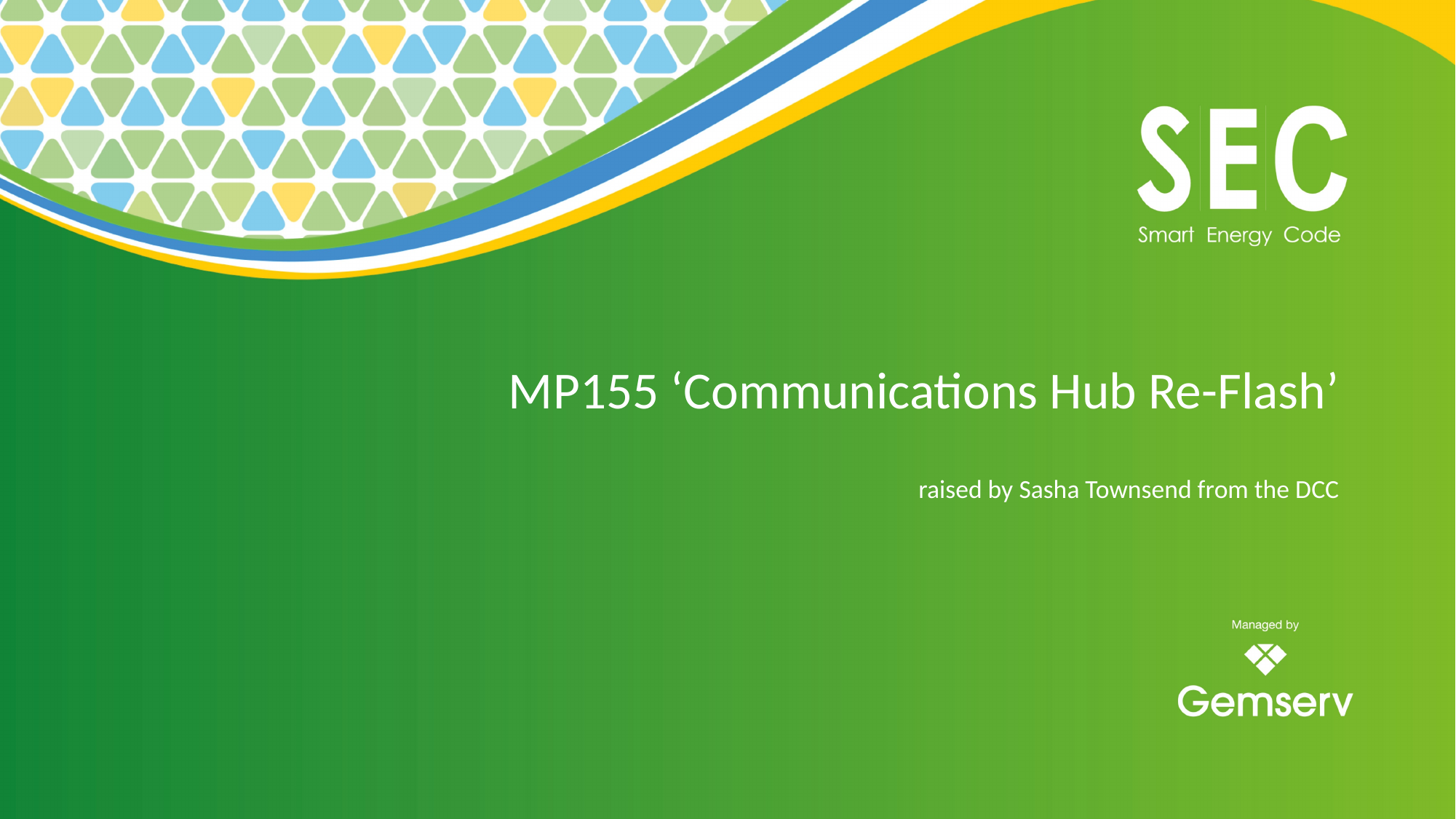

# MP155 ‘Communications Hub Re-Flash’ raised by Sasha Townsend from the DCC